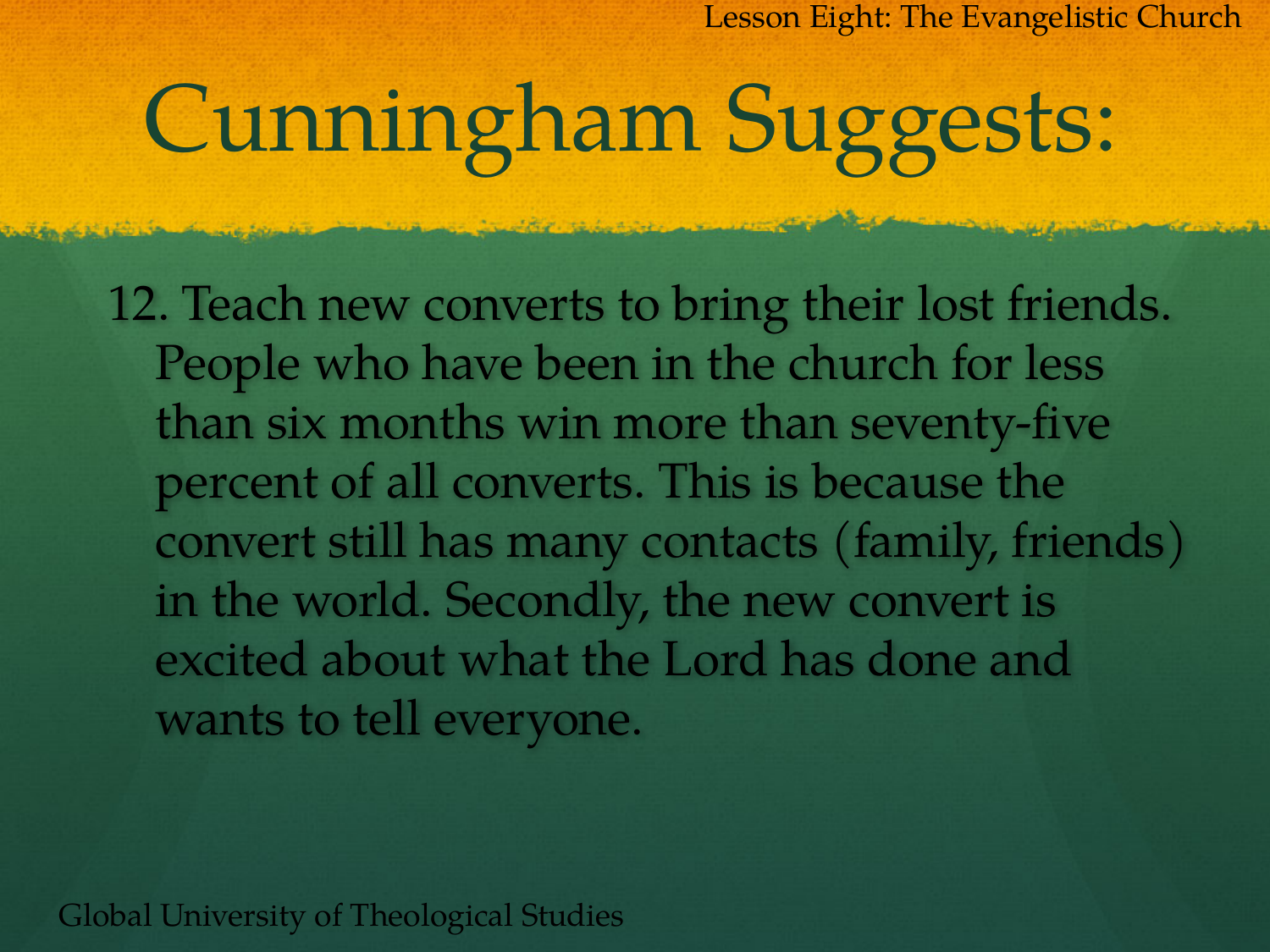

Lesson Eight: The Evangelistic Church

# Cunningham Suggests:
12. Teach new converts to bring their lost friends. People who have been in the church for less than six months win more than seventy-five percent of all converts. This is because the convert still has many contacts (family, friends) in the world. Secondly, the new convert is excited about what the Lord has done and wants to tell everyone.
Global University of Theological Studies